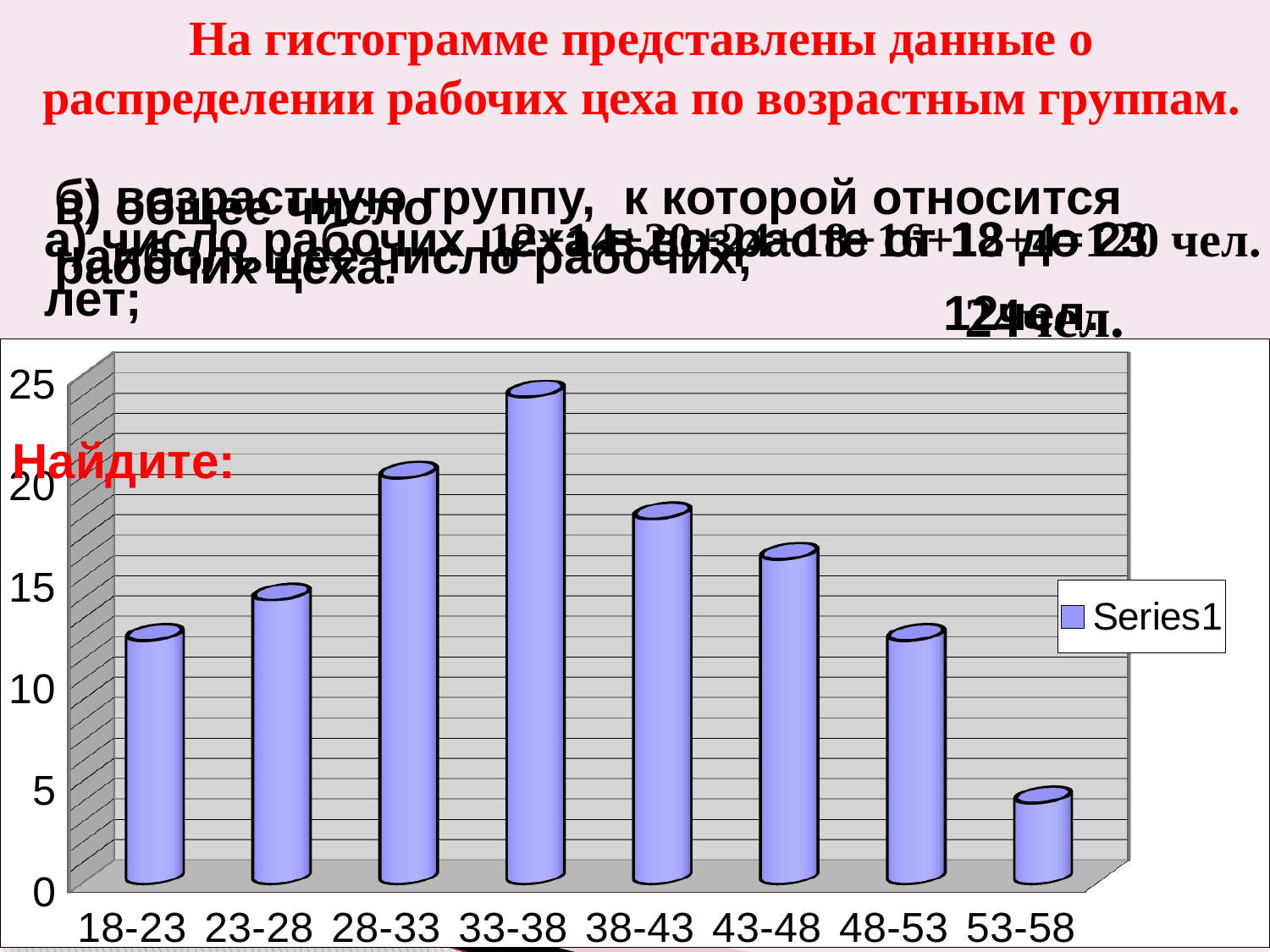

На гистограмме представлены данные о распределении рабочих цеха по возрастным группам.

б) возрастную группу,  к которой относится наибольшее число рабочих;
в) общее число рабочих цеха.
а) число рабочих цеха в возрасте от 18 до 23 лет;
12+14+20+24+18+16+12+4=120 чел.

12чел.
24чел.

[unsupported chart]

Найдите:

26